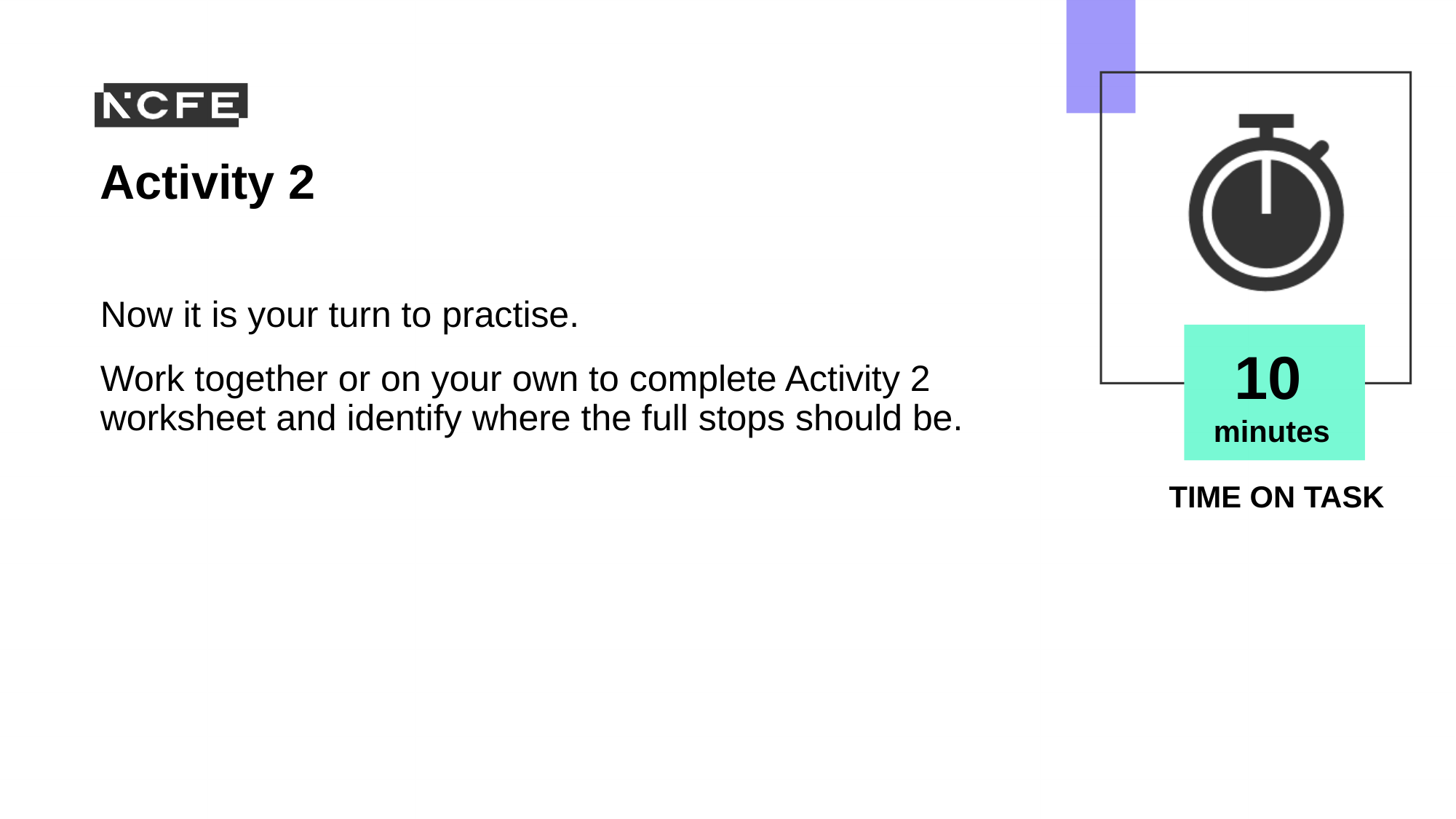

# Activity 2
Now it is your turn to practise.
Work together or on your own to complete Activity 2 worksheet and identify where the full stops should be.

10
minutes